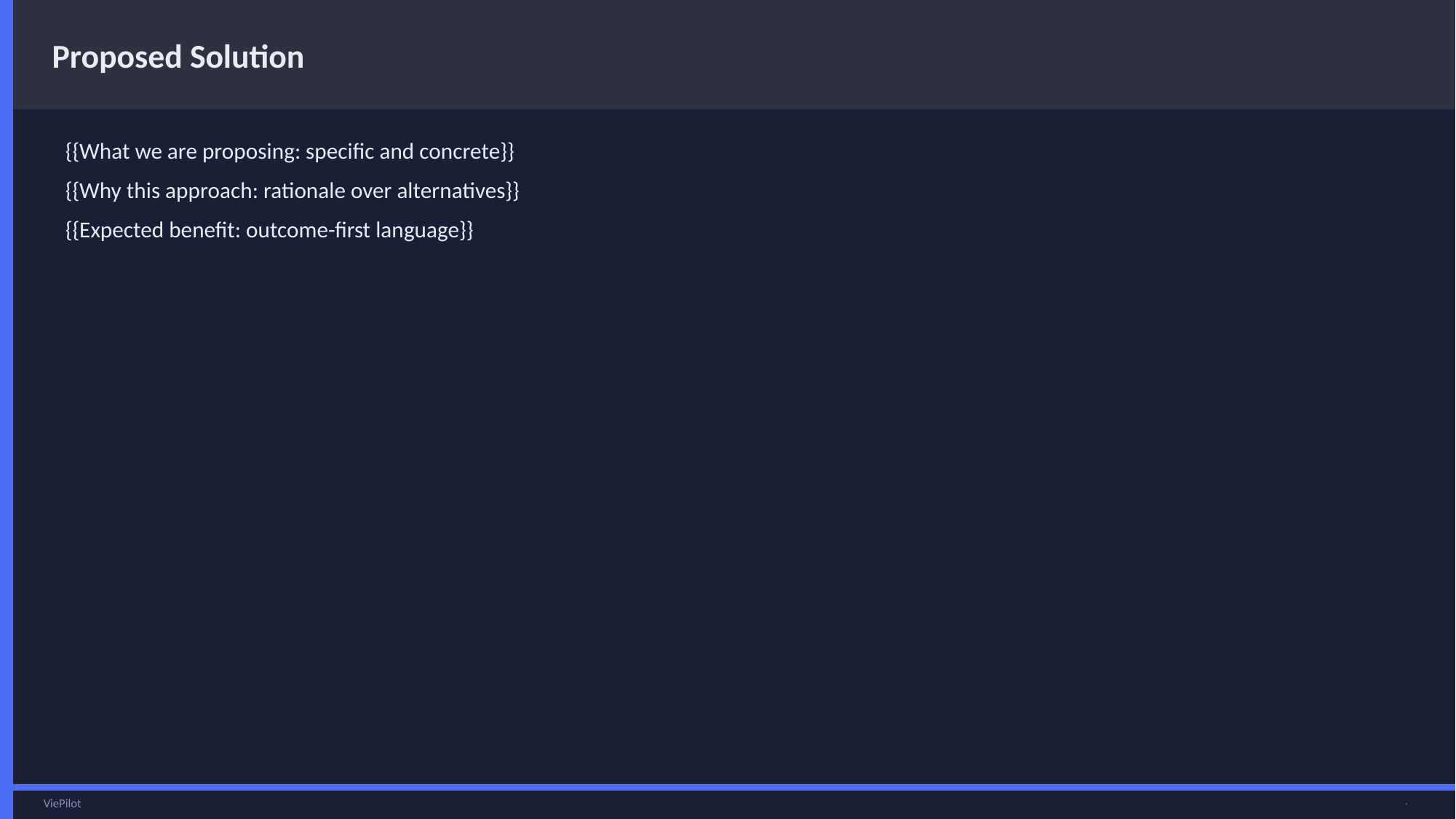

Proposed Solution
{{What we are proposing: specific and concrete}}
{{Why this approach: rationale over alternatives}}
{{Expected benefit: outcome-first language}}